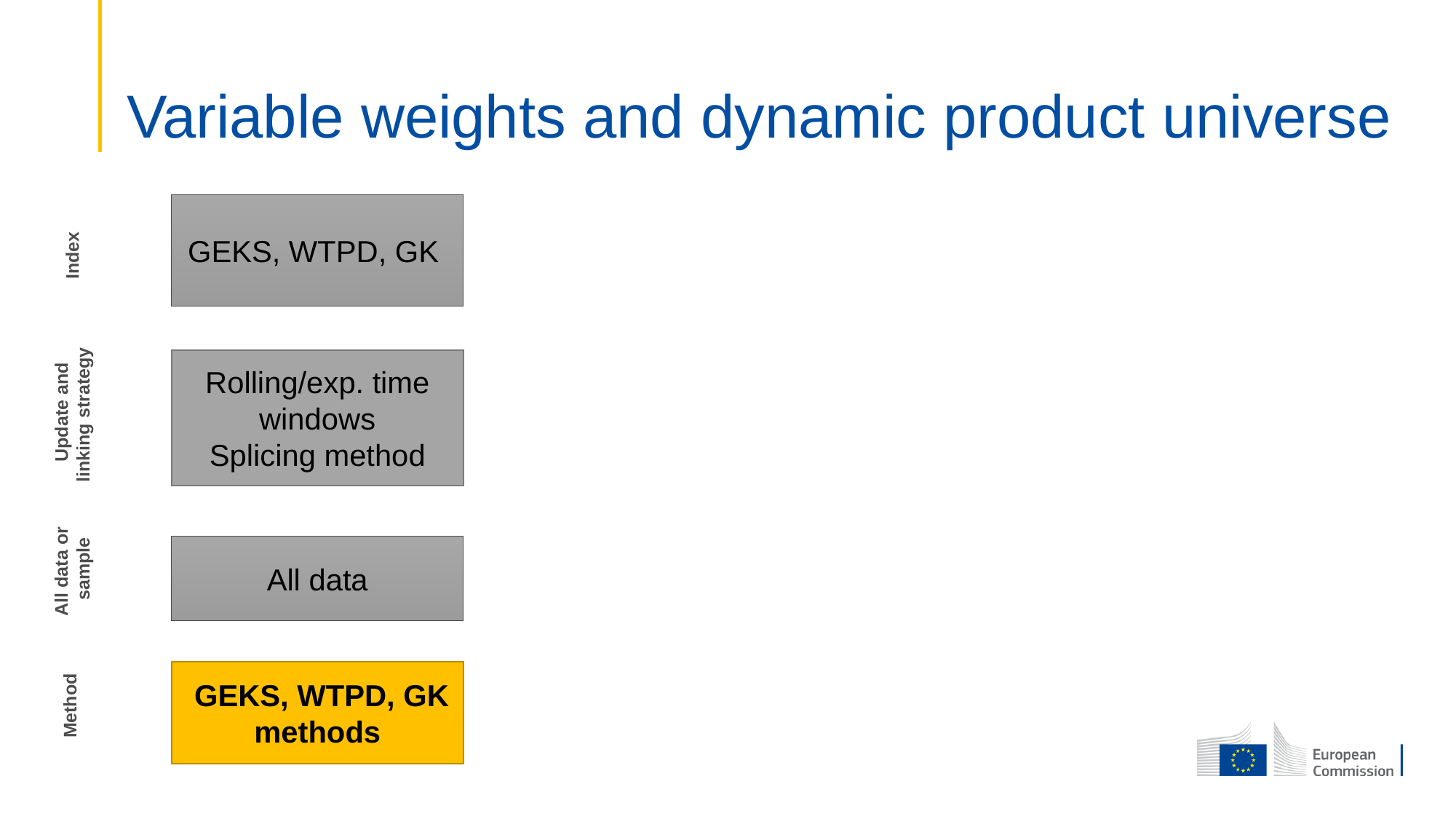

# Variable weights and dynamic product universe

GEKS, WTPD, GK

Index
Rolling/exp. time windows
Splicing method
 Update and linking strategy
All data
All data or
sample
 GEKS, WTPD, GK
methods
Method